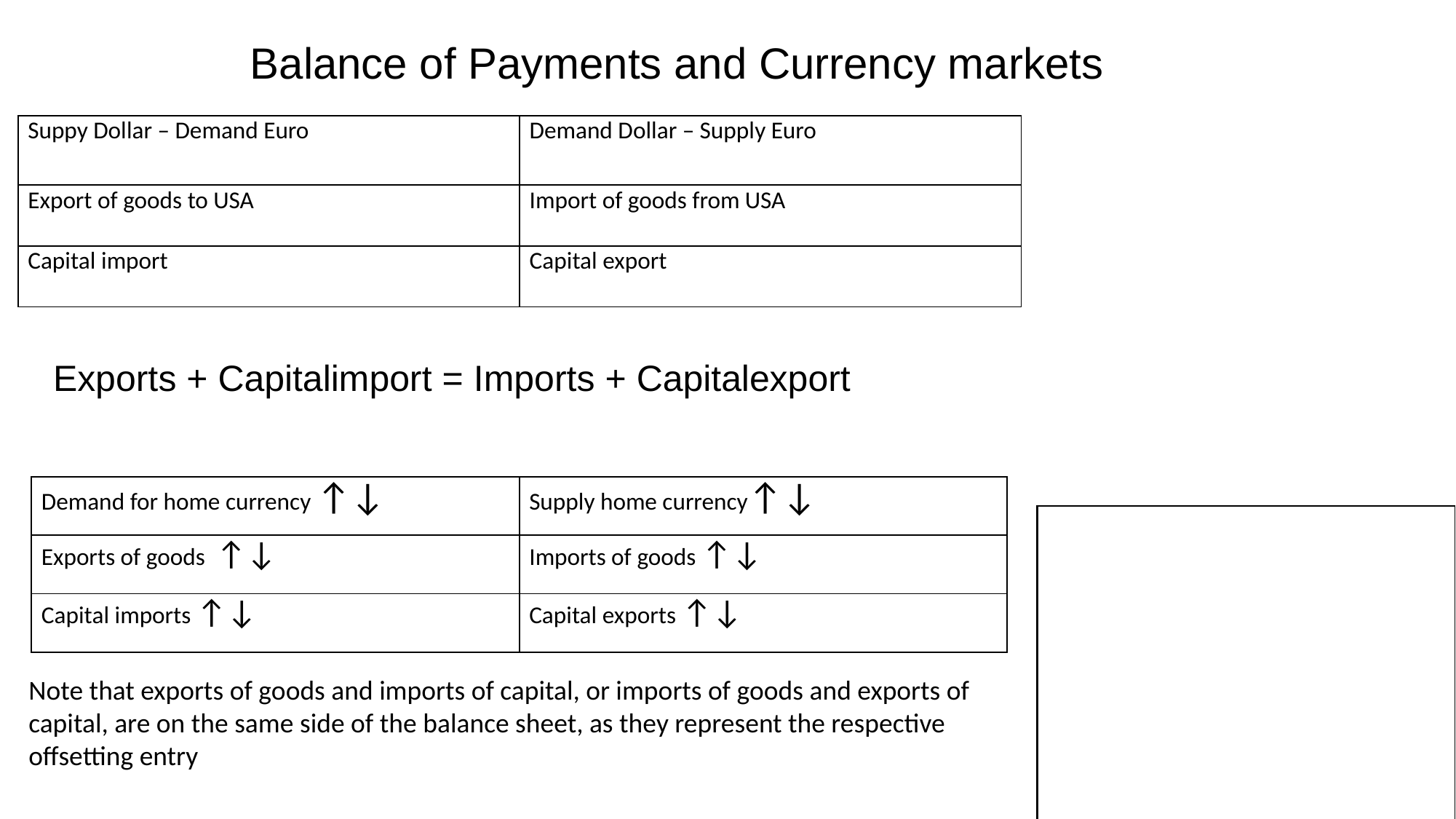

Balance of Payments and Currency markets
| Suppy Dollar – Demand Euro | Demand Dollar – Supply Euro |
| --- | --- |
| Export of goods to USA | Import of goods from USA |
| Capital import | Capital export |
Exports + Capitalimport = Imports + Capitalexport

| Demand for home currency ↑↓ | Supply home currency↑↓ |
| --- | --- |
| Exports of goods ↑↓ | Imports of goods ↑↓ |
| Capital imports ↑↓ | Capital exports ↑↓ |

Note that exports of goods and imports of capital, or imports of goods and exports of capital, are on the same side of the balance sheet, as they represent the respective offsetting entry